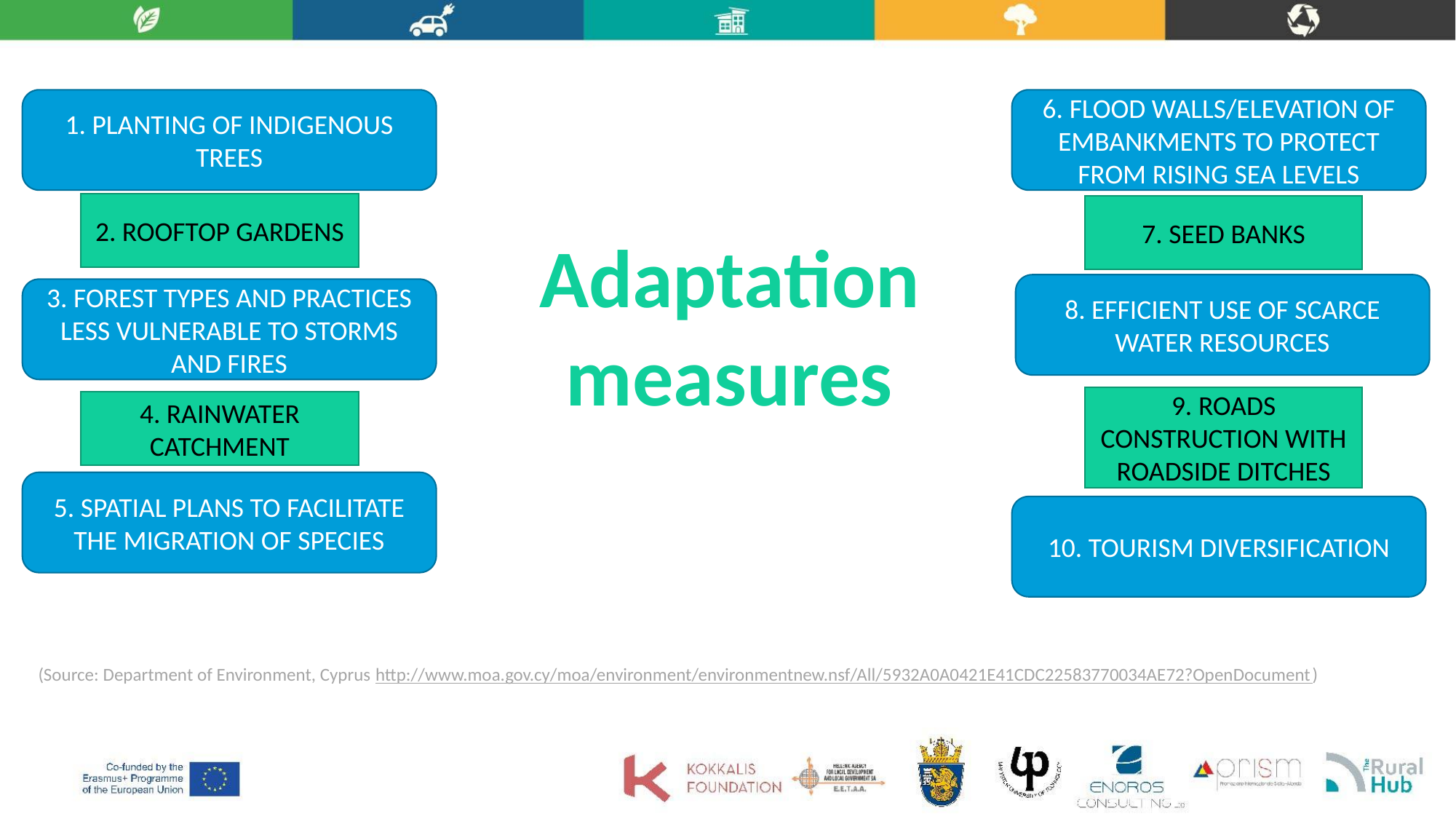

(Source: Department of Environment, Cyprus http://www.moa.gov.cy/moa/environment/environmentnew.nsf/All/5932A0A0421E41CDC22583770034AE72?OpenDocument)

1. PLANTING OF INDIGENOUS TREES
6. FLOOD WALLS/ELEVATION OF EMBANKMENTS TO PROTECT FROM RISING SEA LEVELS
2. ROOFTOP GARDENS
7. SEED BANKS
Adaptation measures
8. EFFICIENT USE OF SCARCE WATER RESOURCES
3. FOREST TYPES AND PRACTICES LESS VULNERABLE TO STORMS AND FIRES
9. ROADS CONSTRUCTION WITH ROADSIDE DITCHES
4. RAINWATER CATCHMENT
5. SPATIAL PLANS TO FACILITATE THE MIGRATION OF SPECIES
10. TOURISM DIVERSIFICATION